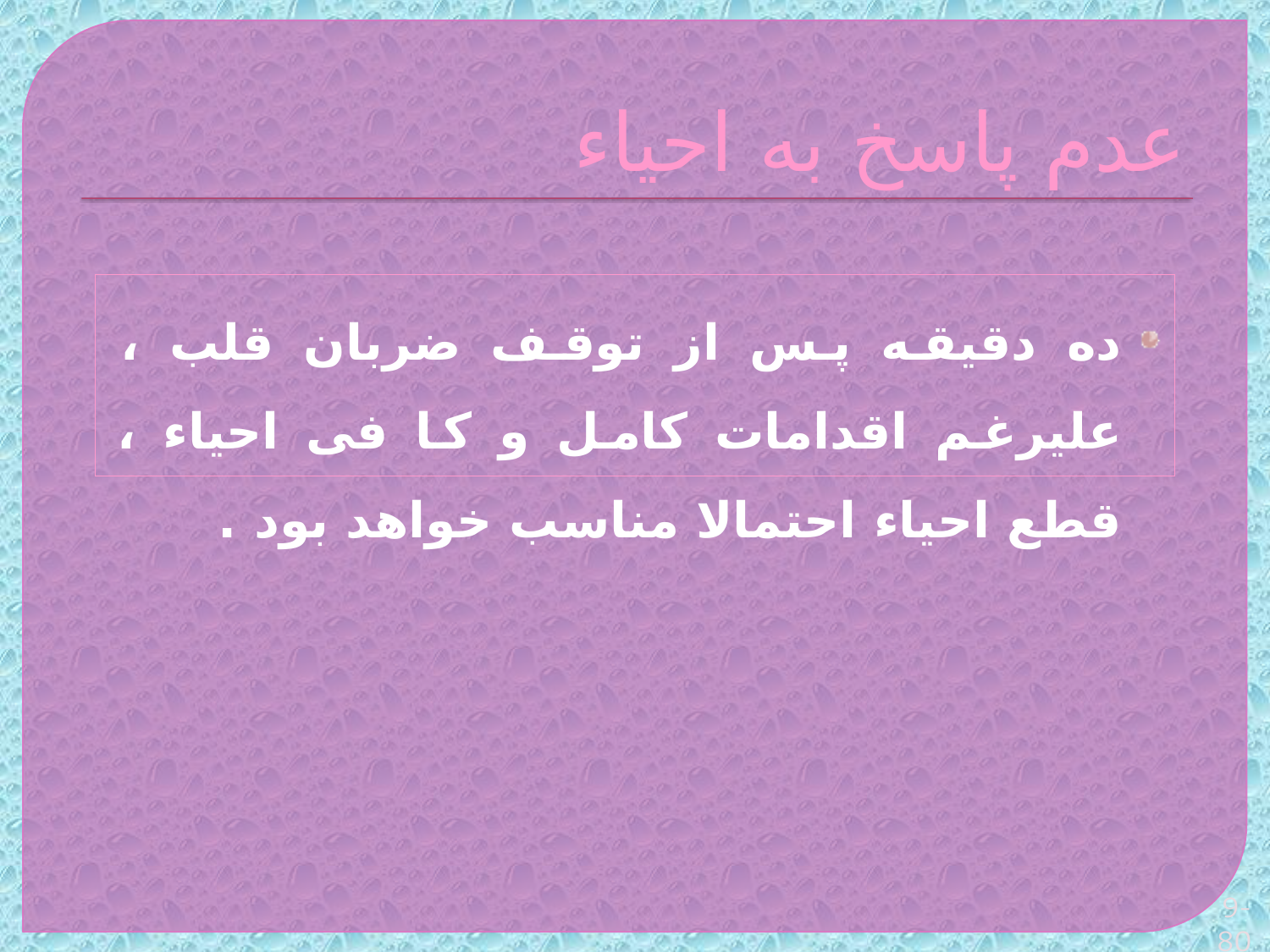

# عدم پاسخ به احیاء
ده دقیقه پس از توقف ضربان قلب ، علیرغم اقدامات کامل و کا فی احیاء ، قطع احیاء احتمالا مناسب خواهد بود .

9-80